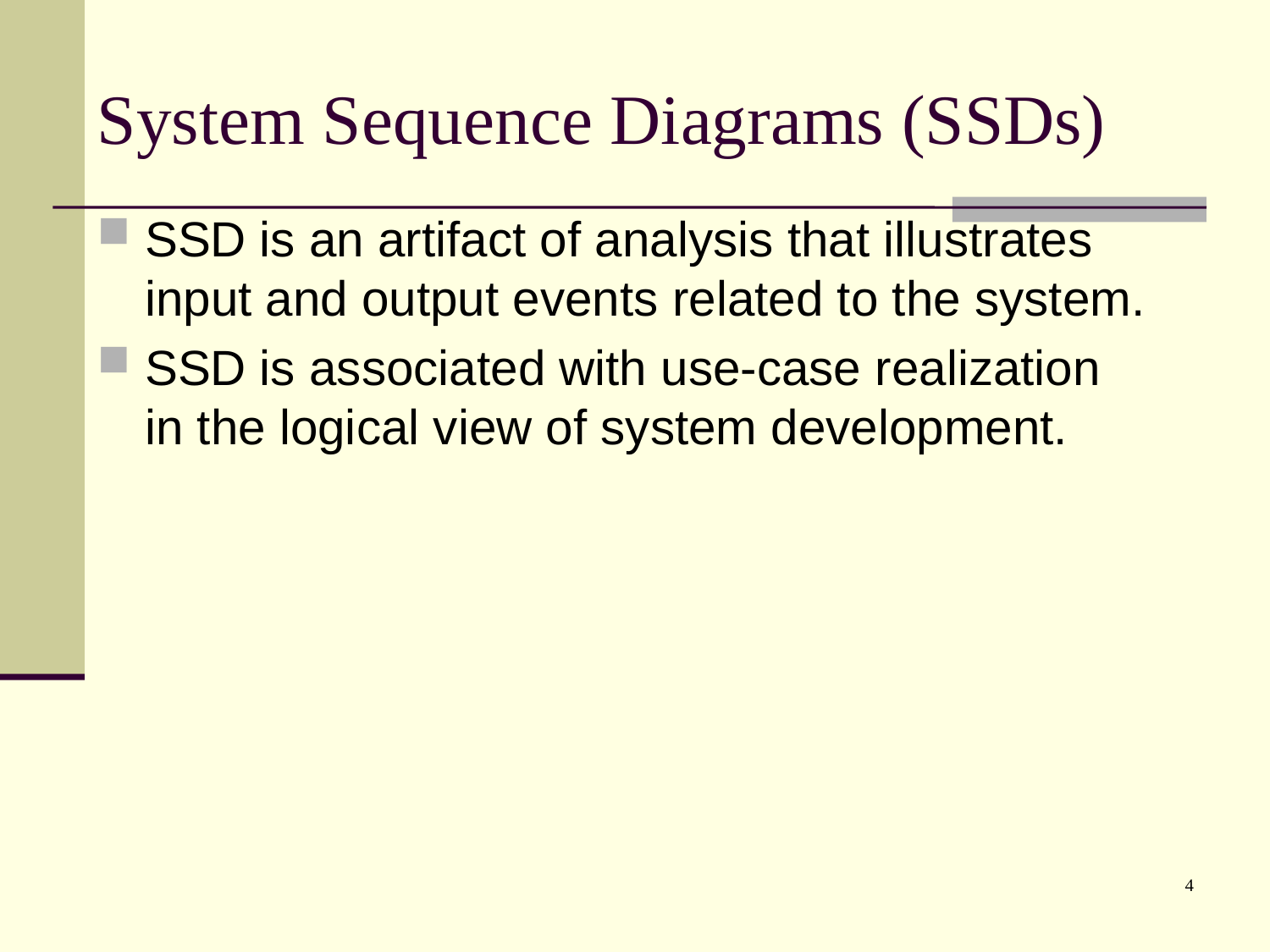

# System Sequence Diagrams (SSDs)
SSD is an artifact of analysis that illustrates input and output events related to the system.
SSD is associated with use-case realization in the logical view of system development.
4